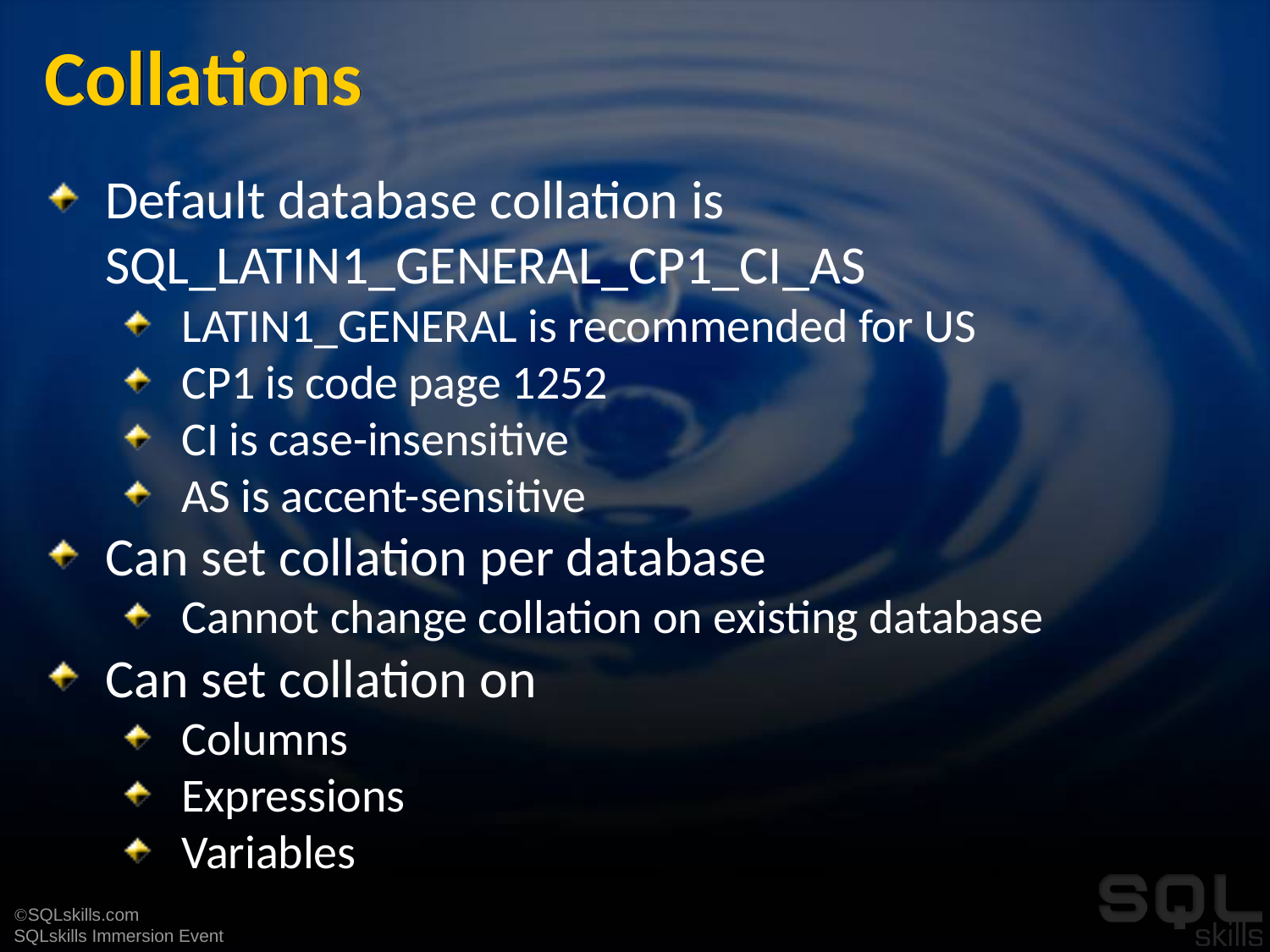

# Collations
Default database collation is SQL_LATIN1_GENERAL_CP1_CI_AS
LATIN1_GENERAL is recommended for US
CP1 is code page 1252
CI is case-insensitive
AS is accent-sensitive
Can set collation per database
Cannot change collation on existing database
Can set collation on
Columns
Expressions
Variables